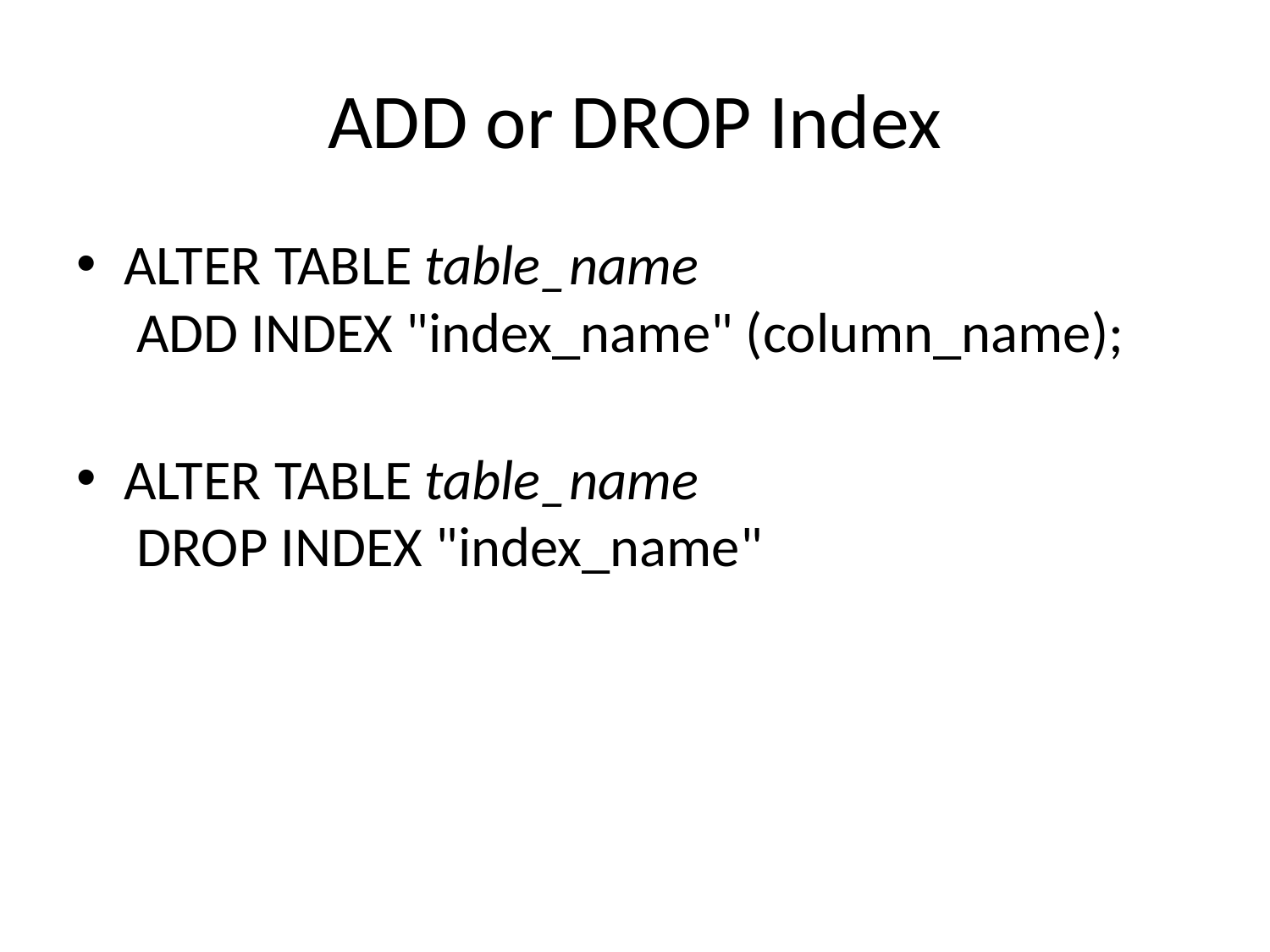

# ADD or DROP Index
ALTER TABLE table_name
 ADD INDEX "index_name" (column_name);
ALTER TABLE table_name
 DROP INDEX "index_name"